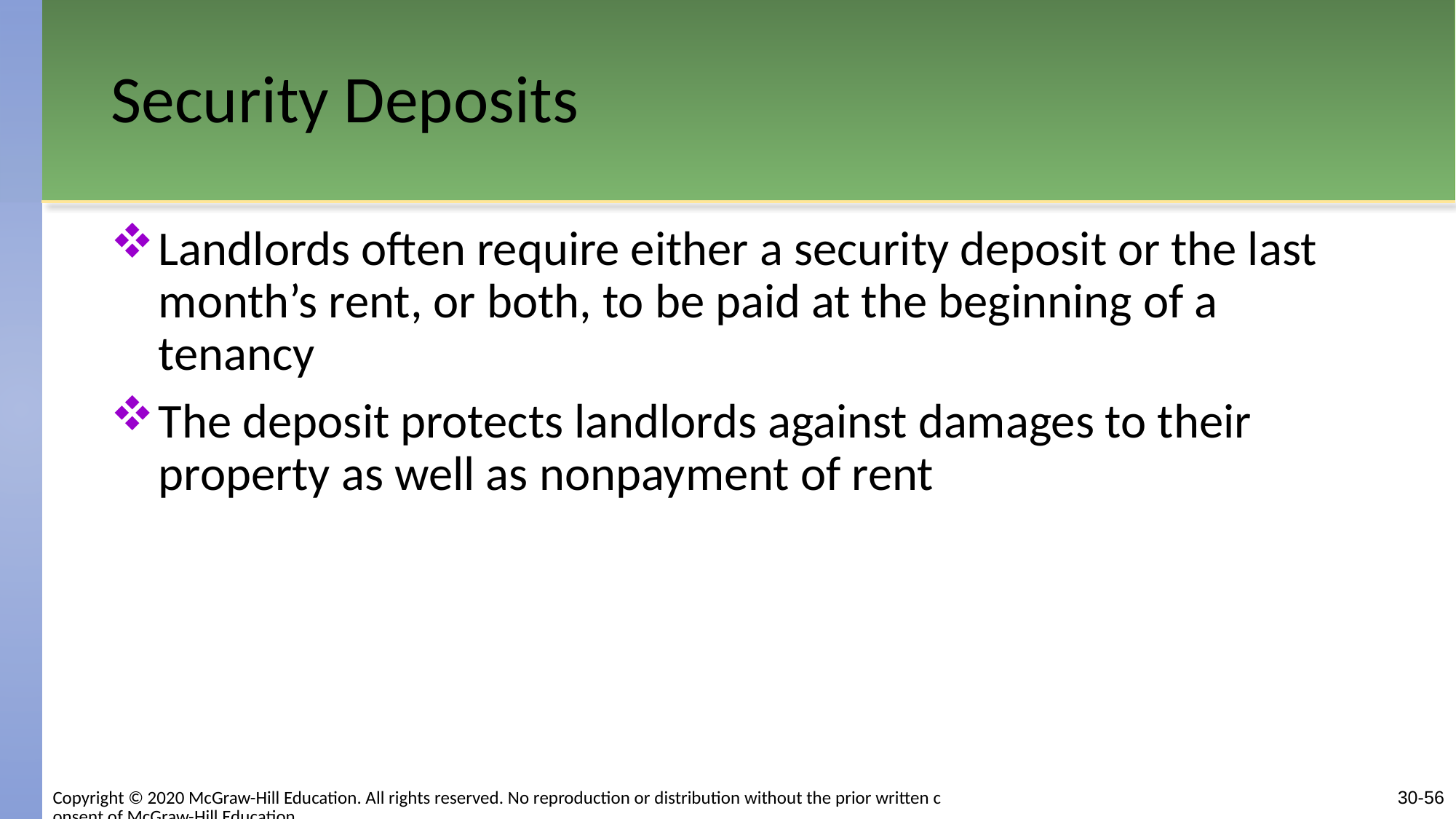

# Security Deposits
Landlords often require either a security deposit or the last month’s rent, or both, to be paid at the beginning of a tenancy
The deposit protects landlords against damages to their property as well as nonpayment of rent

Copyright © 2020 McGraw-Hill Education. All rights reserved. No reproduction or distribution without the prior written consent of McGraw-Hill Education.
30-56